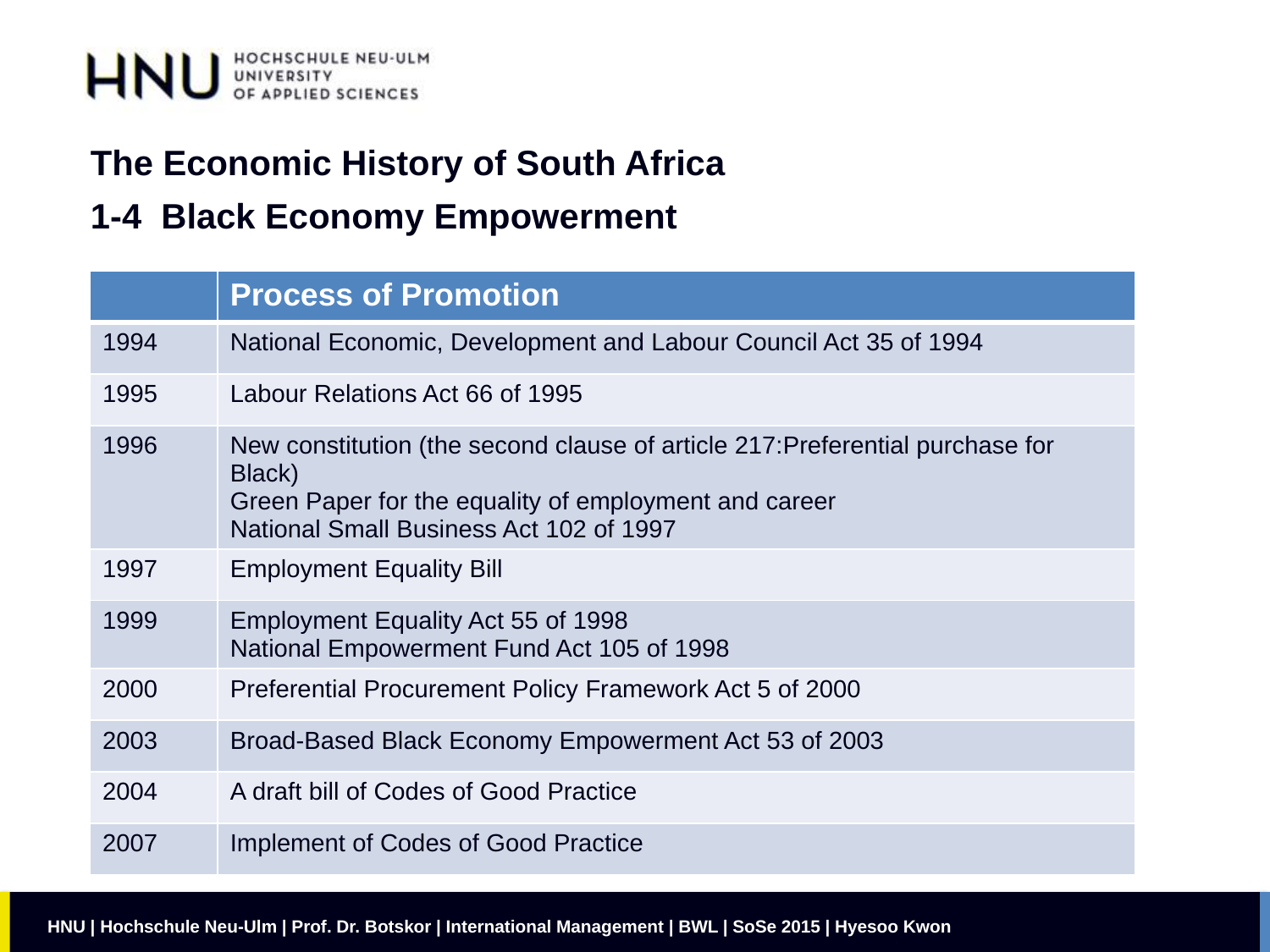

The Economic History of South Africa
1-4  Black Economy Empowerment
|  | Process of Promotion |
| --- | --- |
| 1994 | National Economic, Development and Labour Council Act 35 of 1994 |
| 1995 | Labour Relations Act 66 of 1995 |
| 1996 | New constitution (the second clause of article 217:Preferential purchase for Black) Green Paper for the equality of employment and career National Small Business Act 102 of 1997 |
| 1997 | Employment Equality Bill |
| 1999 | Employment Equality Act 55 of 1998 National Empowerment Fund Act 105 of 1998 |
| 2000 | Preferential Procurement Policy Framework Act 5 of 2000 |
| 2003 | Broad-Based Black Economy Empowerment Act 53 of 2003 |
| 2004 | A draft bill of Codes of Good Practice |
| 2007 | Implement of Codes of Good Practice |
HNU | Hochschule Neu-Ulm | Prof. Dr. Botskor | International Management | BWL | SoSe 2015 | Hyesoo Kwon